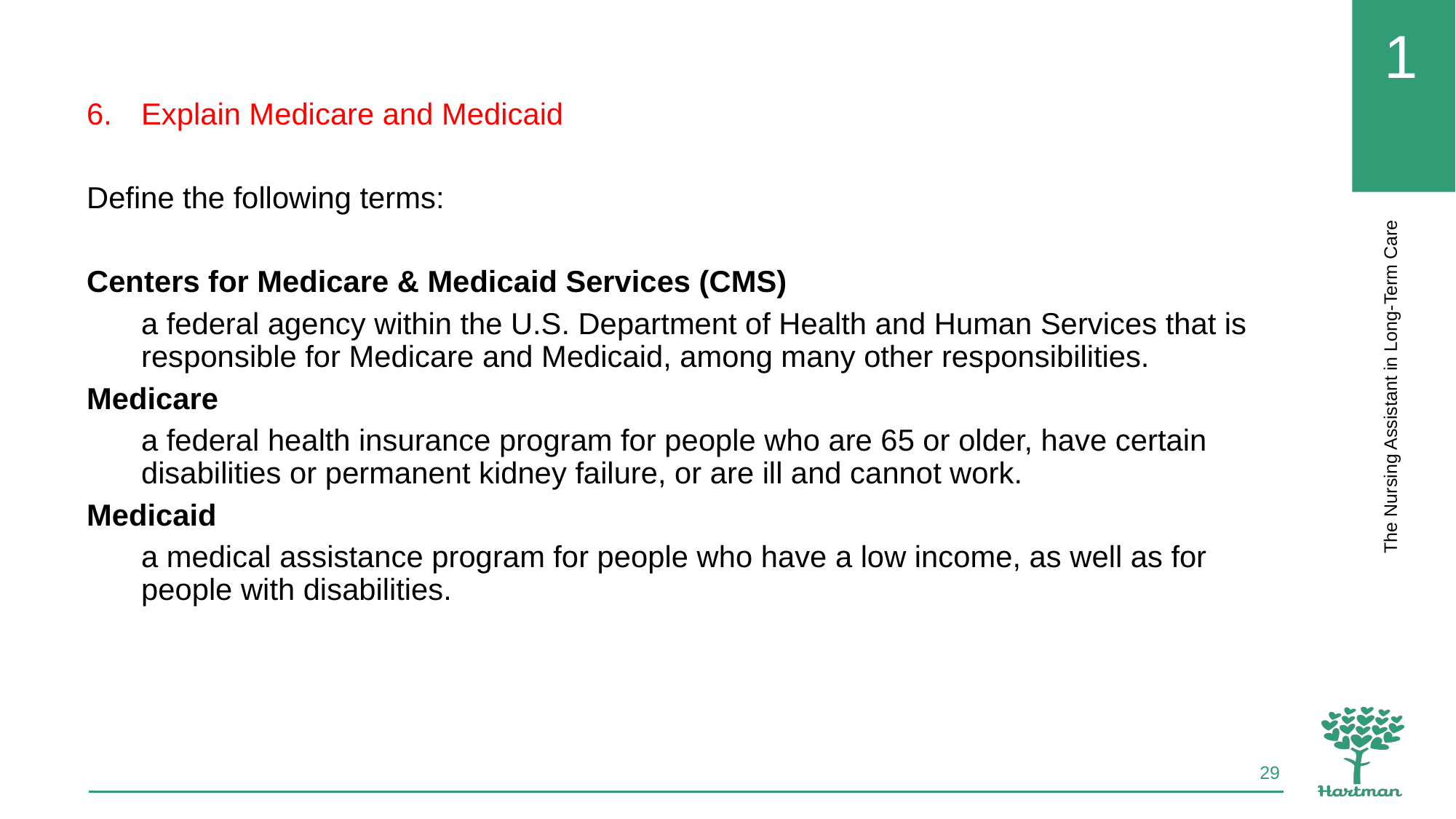

Explain Medicare and Medicaid

Define the following terms:

Centers for Medicare & Medicaid Services (CMS)
a federal agency within the U.S. Department of Health and Human Services that is responsible for Medicare and Medicaid, among many other responsibilities.
Medicare
a federal health insurance program for people who are 65 or older, have certain disabilities or permanent kidney failure, or are ill and cannot work.
Medicaid
a medical assistance program for people who have a low income, as well as for people with disabilities.

29